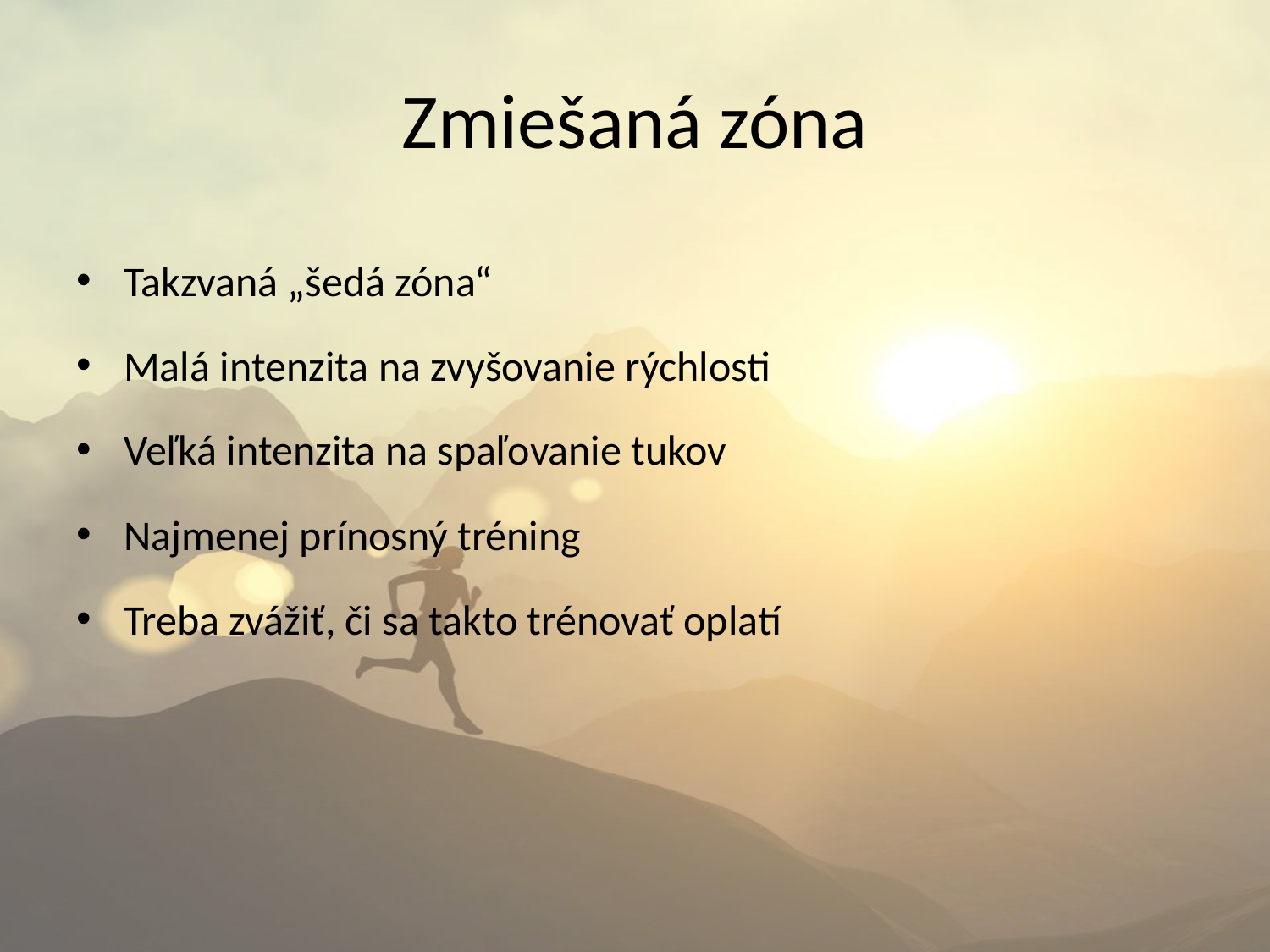

# Zmiešaná zóna
Takzvaná „šedá zóna“
Malá intenzita na zvyšovanie rýchlosti
Veľká intenzita na spaľovanie tukov
Najmenej prínosný tréning
Treba zvážiť, či sa takto trénovať oplatí